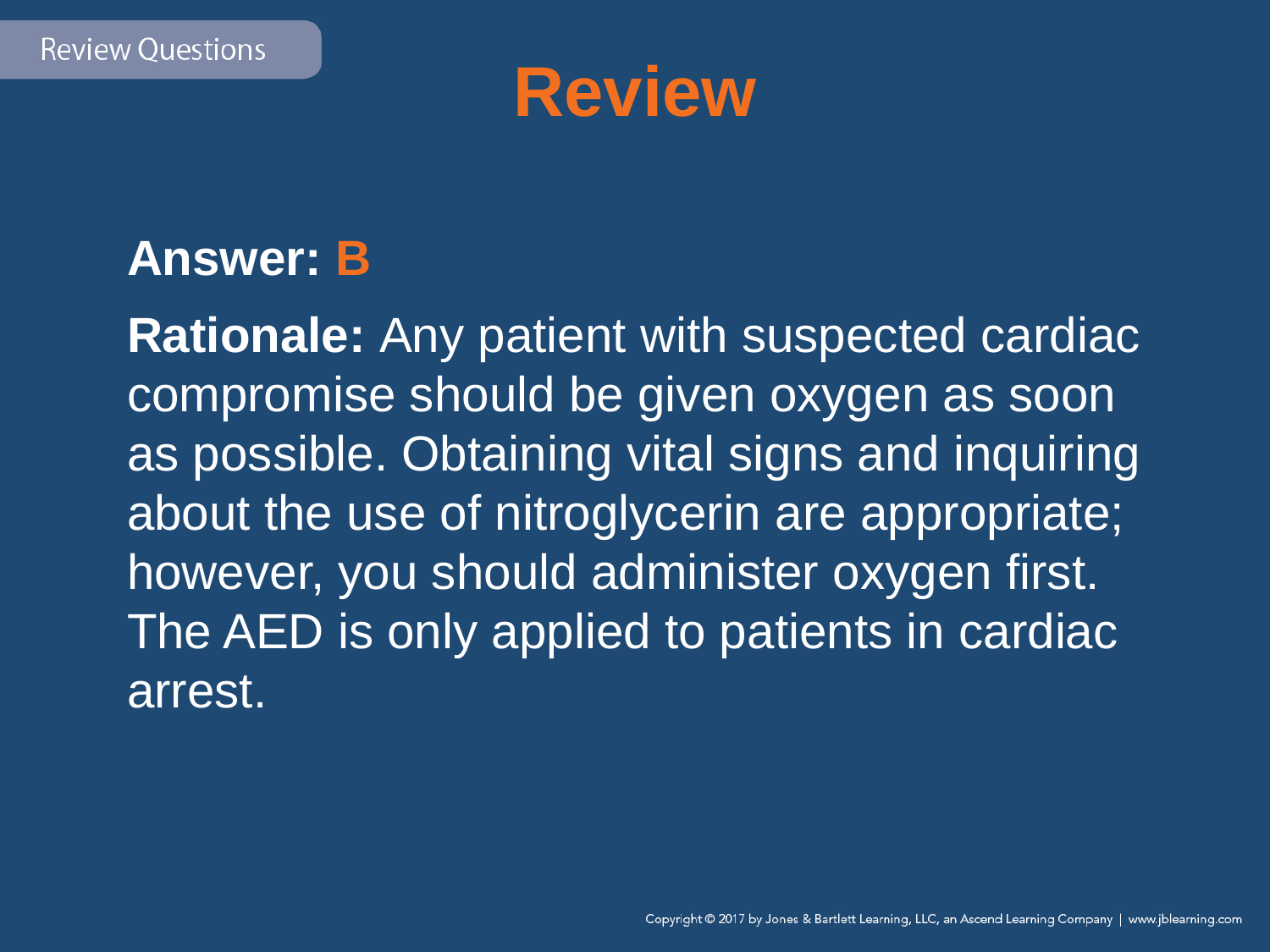

# Review
Answer: B
Rationale: Any patient with suspected cardiac compromise should be given oxygen as soon as possible. Obtaining vital signs and inquiring about the use of nitroglycerin are appropriate; however, you should administer oxygen first. The AED is only applied to patients in cardiac arrest.